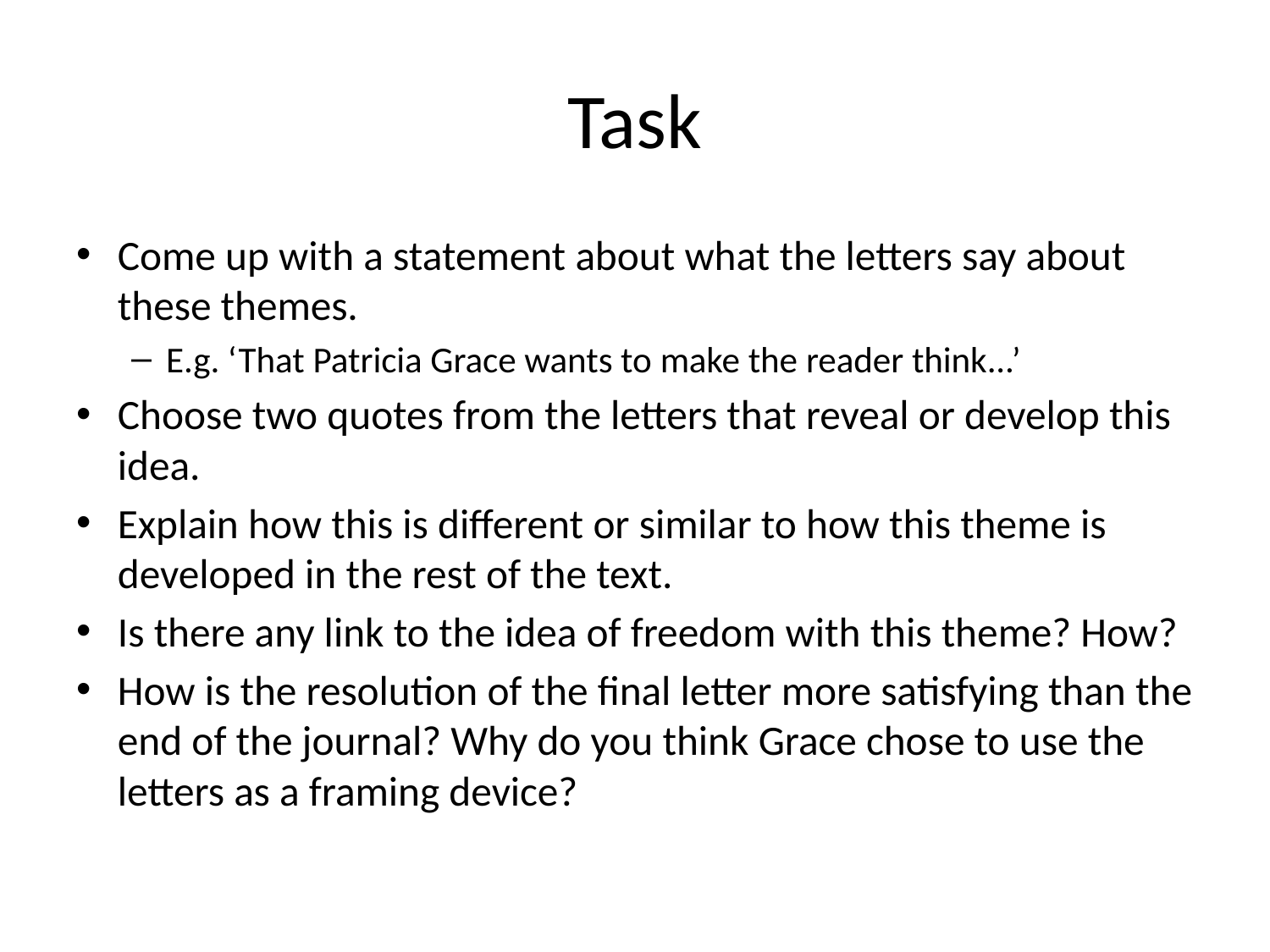

# Task
Come up with a statement about what the letters say about these themes.
E.g. ‘That Patricia Grace wants to make the reader think...’
Choose two quotes from the letters that reveal or develop this idea.
Explain how this is different or similar to how this theme is developed in the rest of the text.
Is there any link to the idea of freedom with this theme? How?
How is the resolution of the final letter more satisfying than the end of the journal? Why do you think Grace chose to use the letters as a framing device?